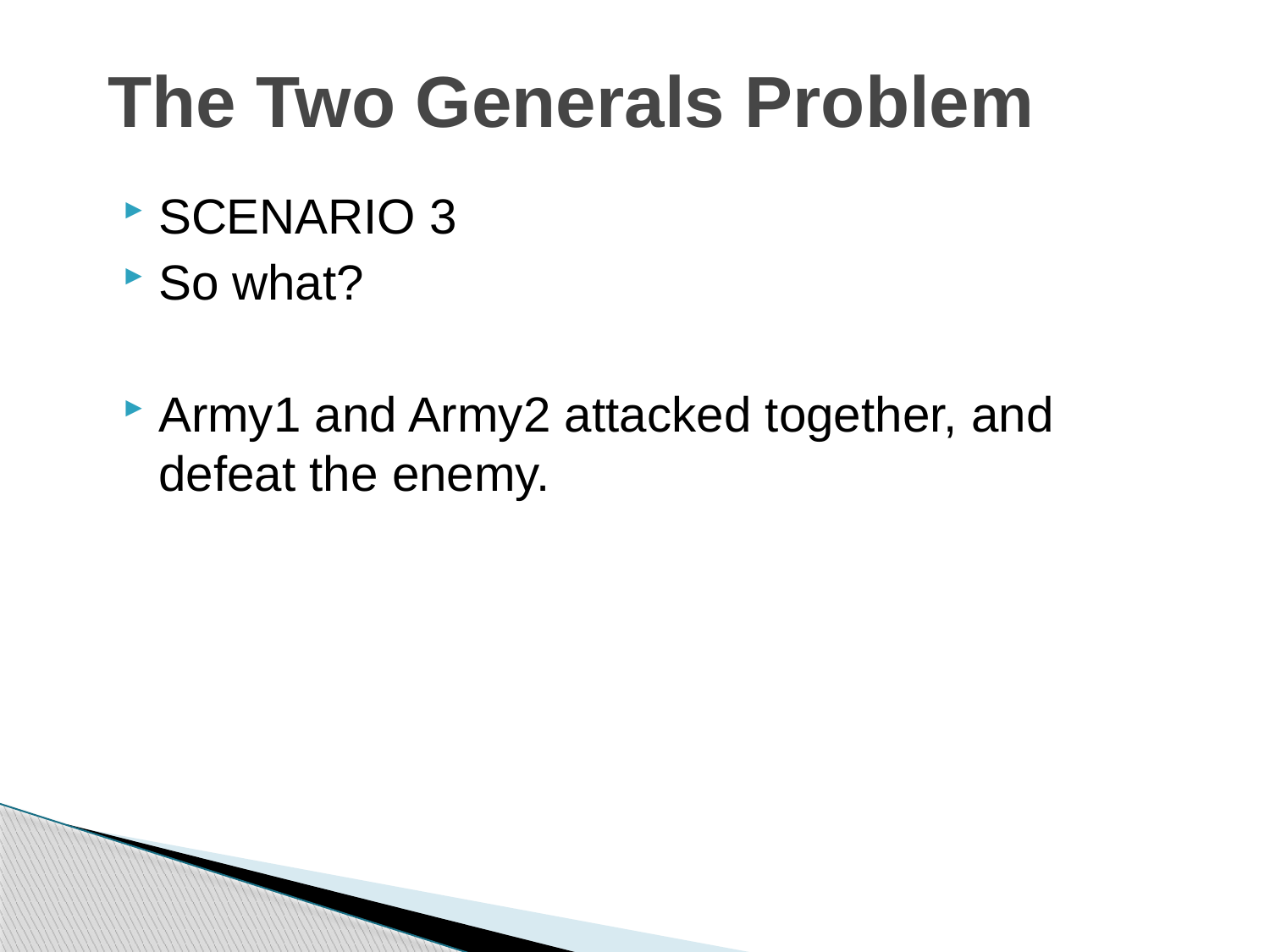

# The Two Generals Problem
SCENARIO 3
So what?

Army1 and Army2 attacked together, and defeat the enemy.